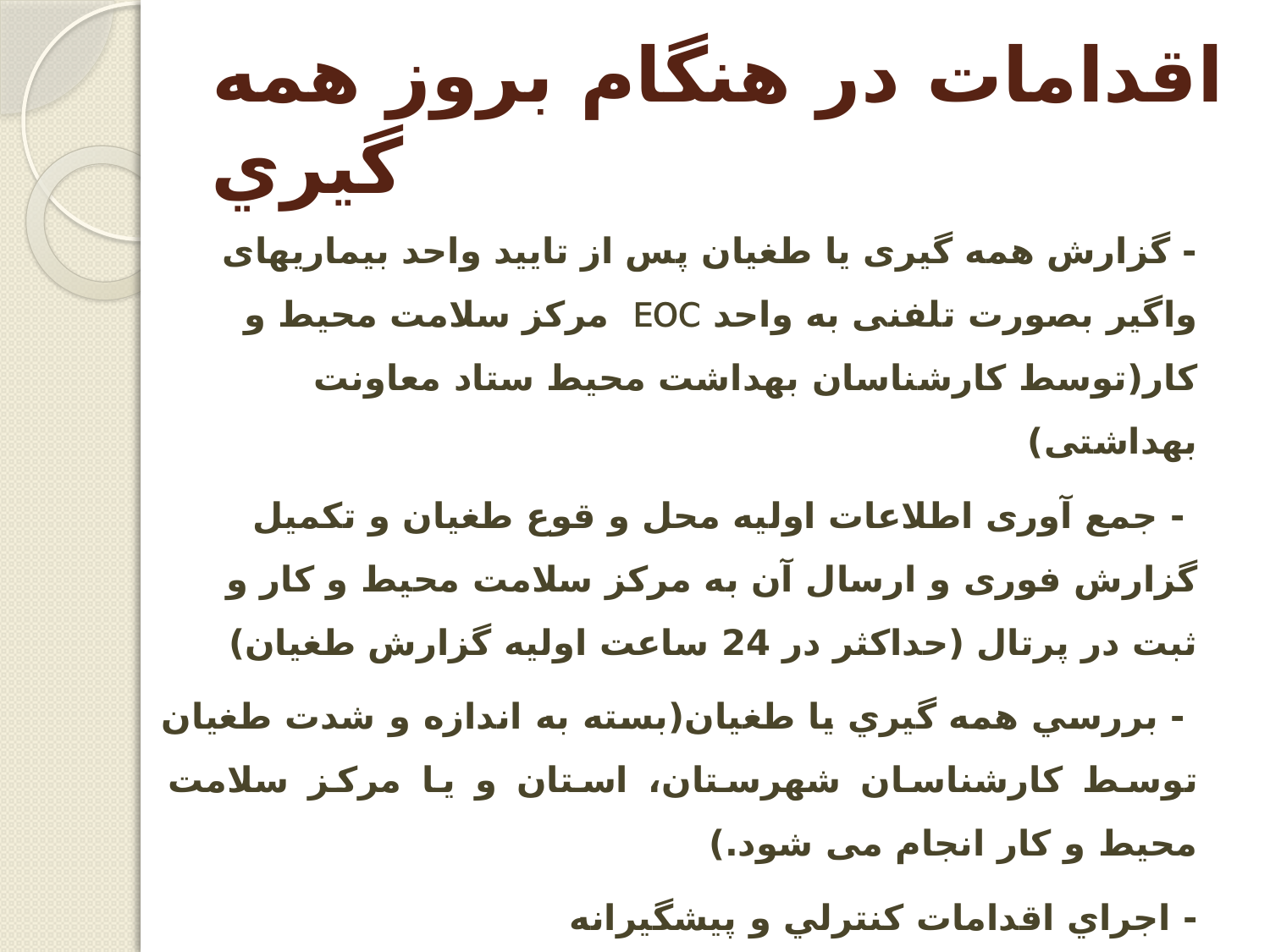

# اقدامات در هنگام بروز همه گيري
- گزارش همه گیری یا طغیان پس از تایید واحد بیماریهای واگیر بصورت تلفنی به واحد EOC  مرکز سلامت محیط و کار(توسط کارشناسان بهداشت محیط ستاد معاونت بهداشتی)
 - جمع آوری اطلاعات اولیه محل و قوع طغیان و تکمیل گزارش فوری و ارسال آن به مرکز سلامت محیط و کار و ثبت در پرتال (حداکثر در 24 ساعت اولیه گزارش طغیان)
 - بررسي همه گيري يا طغيان(بسته به اندازه و شدت طغیان توسط کارشناسان شهرستان، استان و یا مرکز سلامت محیط و کار انجام می شود.)
- اجراي اقدامات کنترلي و پيشگيرانه
 - ارسال گزارش نهایی طغيان و ثبت در پرتال